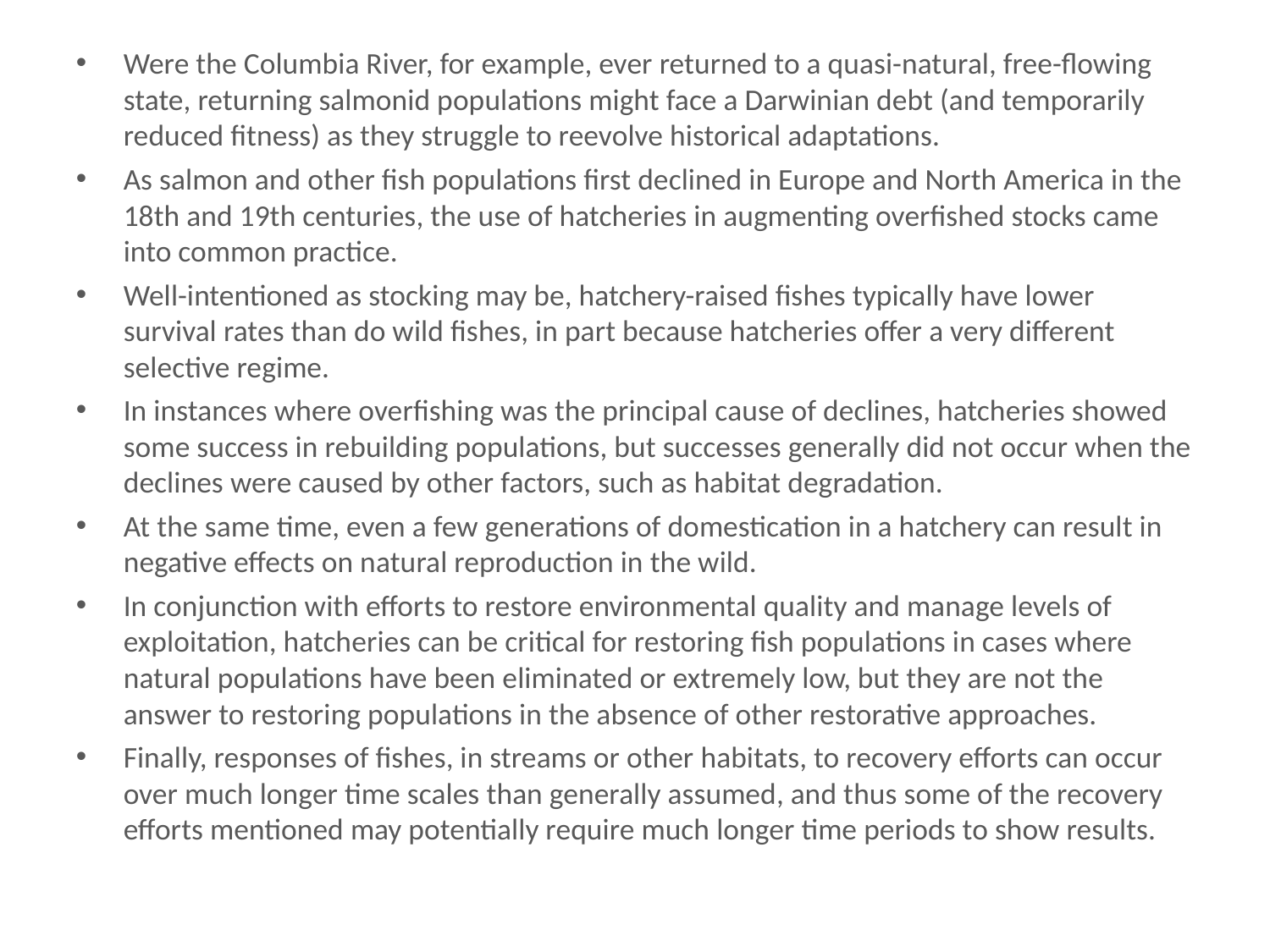

# Were the Columbia River, for example, ever returned to a quasi-natural, free-...
Were the Columbia River, for example, ever returned to a quasi-natural, free-flowing state, returning salmonid populations might face a Darwinian debt (and temporarily reduced fitness) as they struggle to reevolve historical adaptations.
As salmon and other fish populations first declined in Europe and North America in the 18th and 19th centuries, the use of hatcheries in augmenting overfished stocks came into common practice.
Well-intentioned as stocking may be, hatchery-raised fishes typically have lower survival rates than do wild fishes, in part because hatcheries offer a very different selective regime.
In instances where overfishing was the principal cause of declines, hatcheries showed some success in rebuilding populations, but successes generally did not occur when the declines were caused by other factors, such as habitat degradation.
At the same time, even a few generations of domestication in a hatchery can result in negative effects on natural reproduction in the wild.
In conjunction with efforts to restore environmental quality and manage levels of exploitation, hatcheries can be critical for restoring fish populations in cases where natural populations have been eliminated or extremely low, but they are not the answer to restoring populations in the absence of other restorative approaches.
Finally, responses of fishes, in streams or other habitats, to recovery efforts can occur over much longer time scales than generally assumed, and thus some of the recovery efforts mentioned may potentially require much longer time periods to show results.